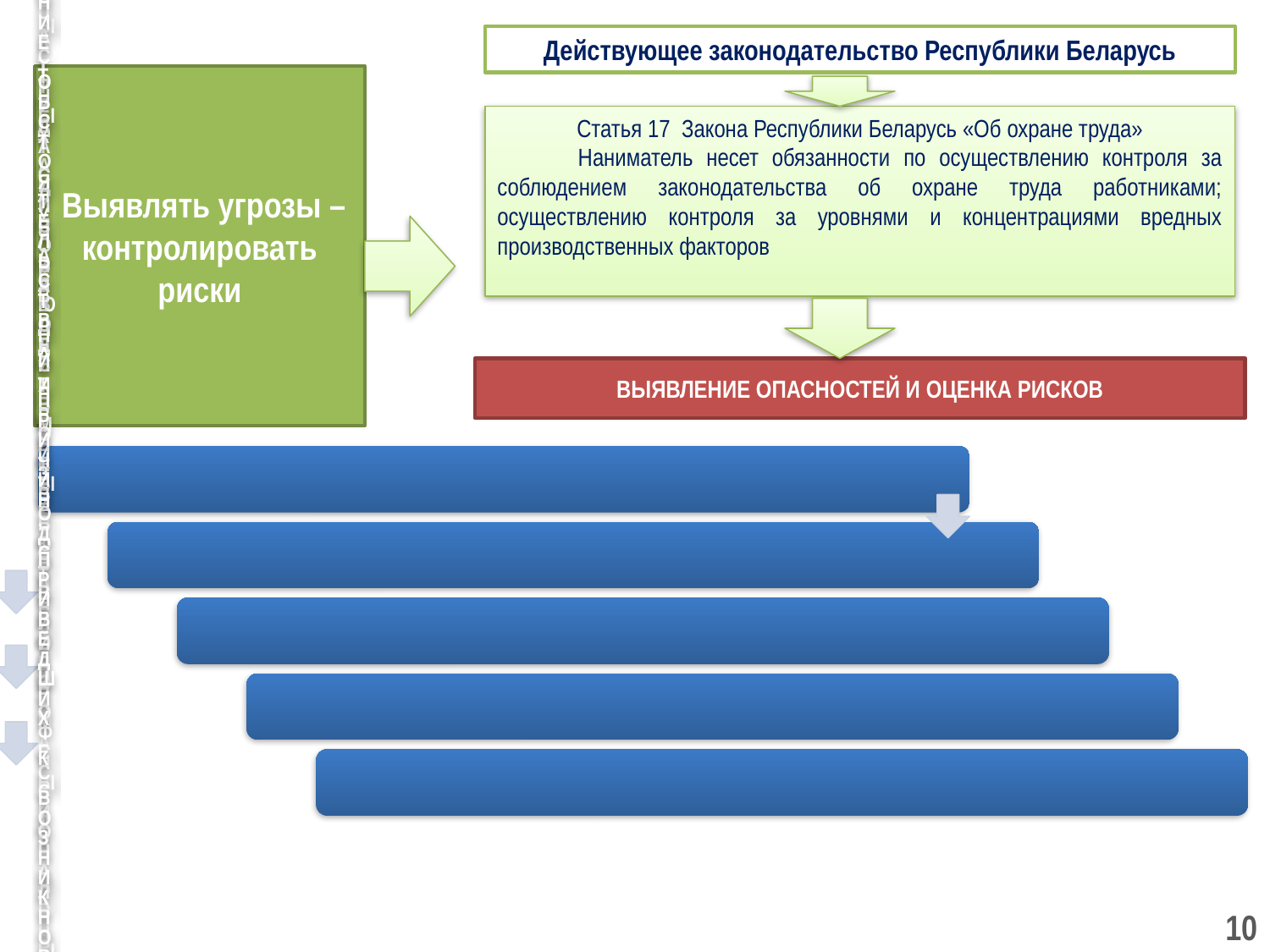

Действующее законодательство Республики Беларусь
 Выявлять угрозы – контролировать риски

Статья 17  Закона Республики Беларусь «Об охране труда»
      Наниматель несет обязанности по осуществлению контроля за соблюдением законодательства об охране труда работниками; осуществлению контроля за уровнями и концентрациями вредных производственных факторов

ВЫЯВЛЕНИЕ ОПАСНОСТЕЙ И ОЦЕНКА РИСКОВ

10